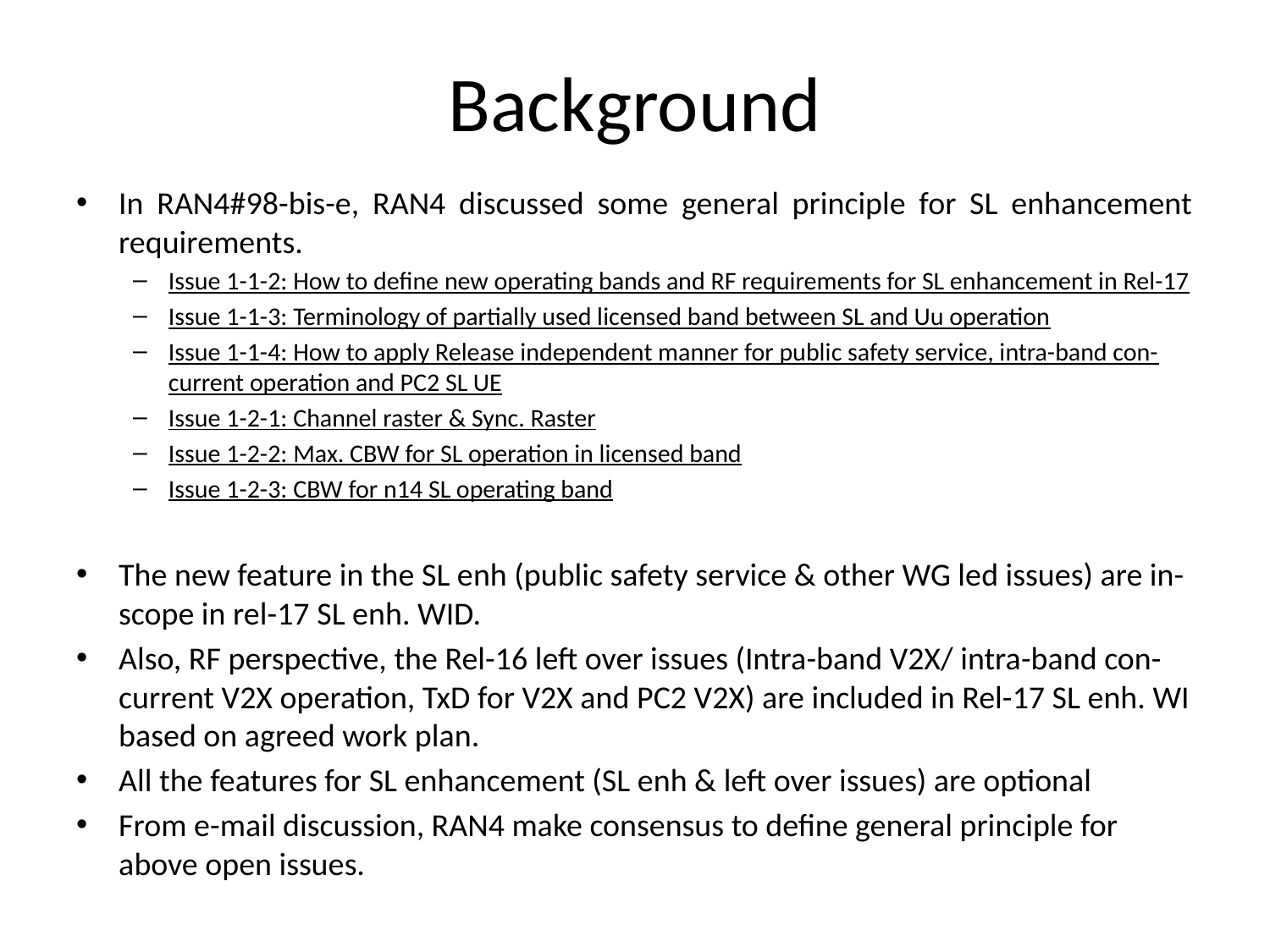

# Background
In RAN4#98-bis-e, RAN4 discussed some general principle for SL enhancement requirements.
Issue 1-1-2: How to define new operating bands and RF requirements for SL enhancement in Rel-17
Issue 1-1-3: Terminology of partially used licensed band between SL and Uu operation
Issue 1-1-4: How to apply Release independent manner for public safety service, intra-band con-current operation and PC2 SL UE
Issue 1-2-1: Channel raster & Sync. Raster
Issue 1-2-2: Max. CBW for SL operation in licensed band
Issue 1-2-3: CBW for n14 SL operating band

The new feature in the SL enh (public safety service & other WG led issues) are in-scope in rel-17 SL enh. WID.
Also, RF perspective, the Rel-16 left over issues (Intra-band V2X/ intra-band con-current V2X operation, TxD for V2X and PC2 V2X) are included in Rel-17 SL enh. WI based on agreed work plan.
All the features for SL enhancement (SL enh & left over issues) are optional
From e-mail discussion, RAN4 make consensus to define general principle for above open issues.